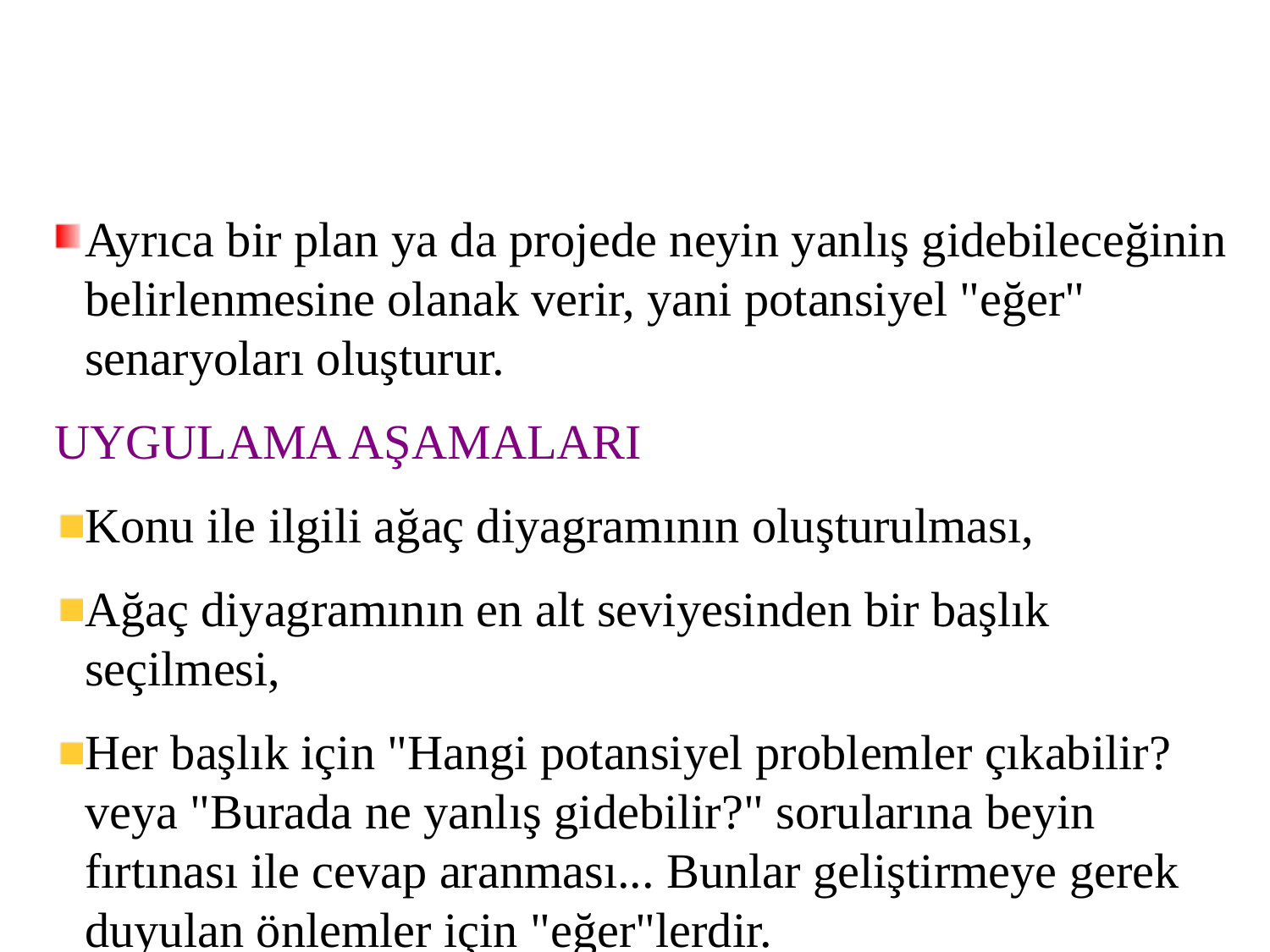

Ayrıca bir plan ya da projede neyin yanlış gidebileceğinin belirlenmesine olanak verir, yani potansiyel "eğer" senaryoları oluşturur.
UYGULAMA AŞAMALARI
Konu ile ilgili ağaç diyagramının oluşturulması,
Ağaç diyagramının en alt seviyesinden bir başlık seçilmesi,
Her başlık için "Hangi potansiyel problemler çıkabilir? veya "Burada ne yanlış gidebilir?" sorularına beyin fırtınası ile cevap aranması... Bunlar geliştirmeye gerek duyulan önlemler için "eğer"lerdir.